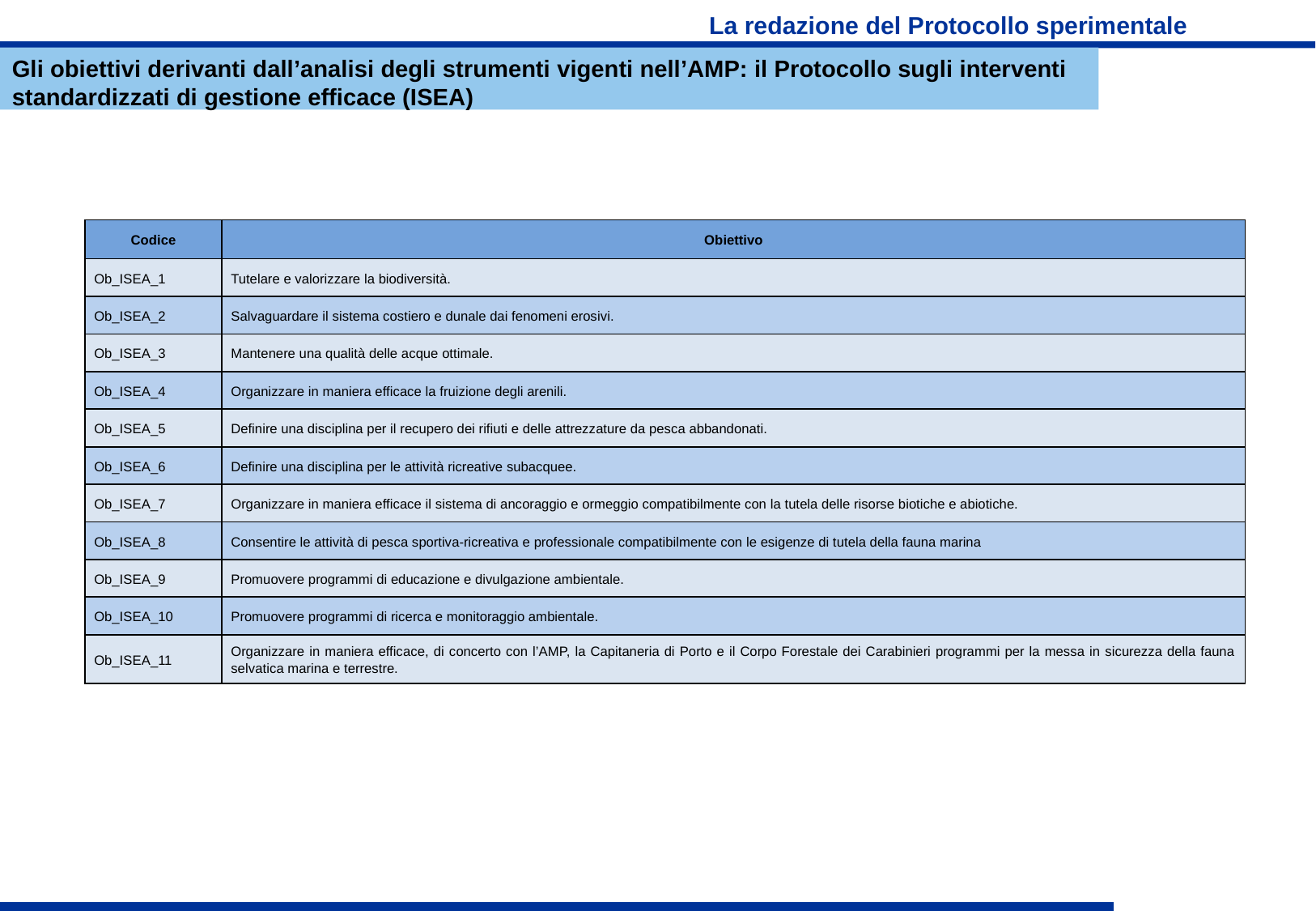

# La redazione del Protocollo sperimentale
Gli obiettivi derivanti dall’analisi degli strumenti vigenti nell’AMP: il Protocollo sugli interventi standardizzati di gestione efficace (ISEA)
| Codice | Obiettivo |
| --- | --- |
| Ob\_ISEA\_1 | Tutelare e valorizzare la biodiversità. |
| Ob\_ISEA\_2 | Salvaguardare il sistema costiero e dunale dai fenomeni erosivi. |
| Ob\_ISEA\_3 | Mantenere una qualità delle acque ottimale. |
| Ob\_ISEA\_4 | Organizzare in maniera efficace la fruizione degli arenili. |
| Ob\_ISEA\_5 | Definire una disciplina per il recupero dei rifiuti e delle attrezzature da pesca abbandonati. |
| Ob\_ISEA\_6 | Definire una disciplina per le attività ricreative subacquee. |
| Ob\_ISEA\_7 | Organizzare in maniera efficace il sistema di ancoraggio e ormeggio compatibilmente con la tutela delle risorse biotiche e abiotiche. |
| Ob\_ISEA\_8 | Consentire le attività di pesca sportiva-ricreativa e professionale compatibilmente con le esigenze di tutela della fauna marina |
| Ob\_ISEA\_9 | Promuovere programmi di educazione e divulgazione ambientale. |
| Ob\_ISEA\_10 | Promuovere programmi di ricerca e monitoraggio ambientale. |
| Ob\_ISEA\_11 | Organizzare in maniera efficace, di concerto con l’AMP, la Capitaneria di Porto e il Corpo Forestale dei Carabinieri programmi per la messa in sicurezza della fauna selvatica marina e terrestre. |